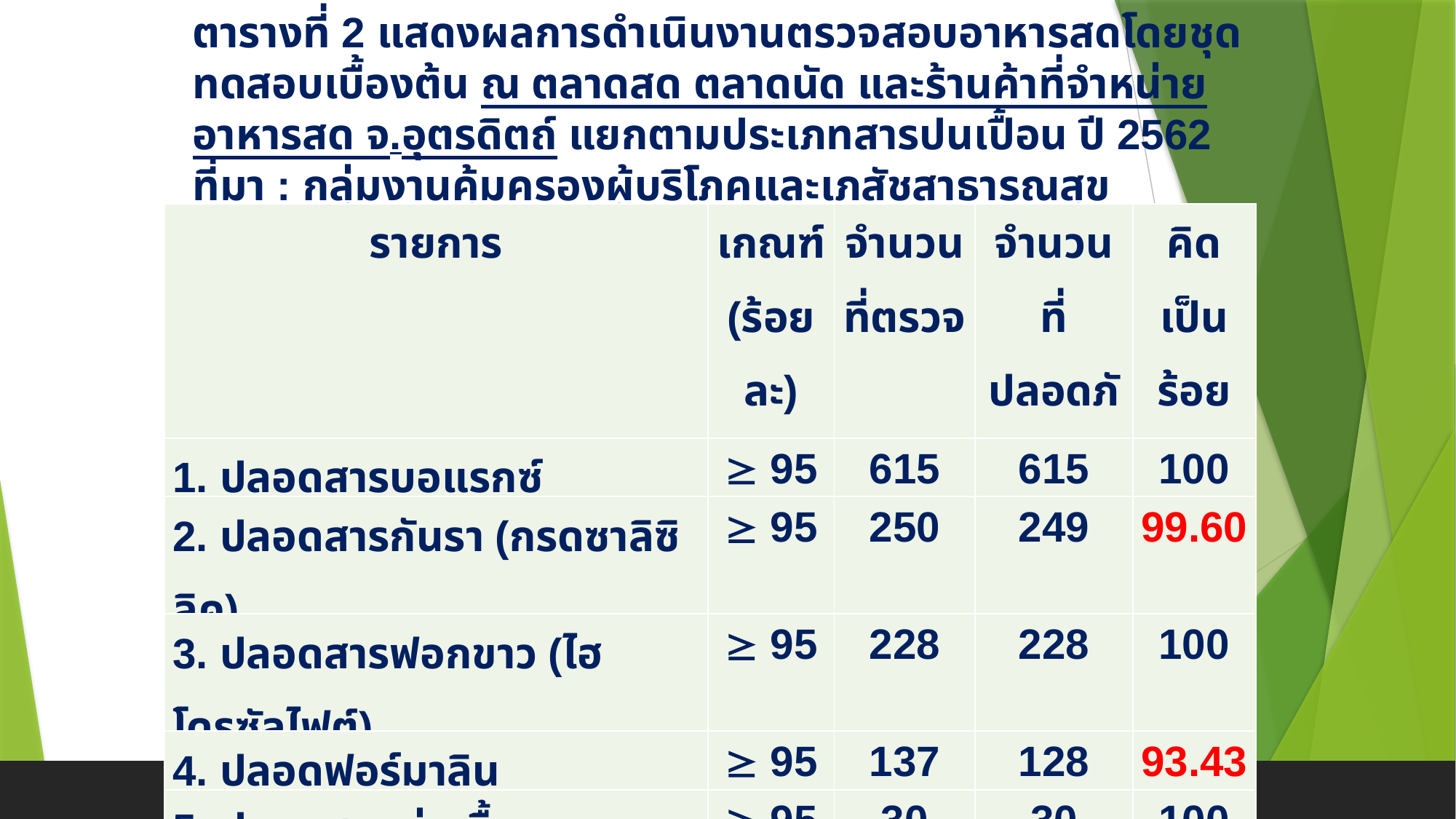

ตารางที่ 2 แสดงผลการดำเนินงานตรวจสอบอาหารสดโดยชุดทดสอบเบื้องต้น ณ ตลาดสด ตลาดนัด และร้านค้าที่จำหน่ายอาหารสด จ.อุตรดิตถ์ แยกตามประเภทสารปนเปื้อน ปี 2562
ที่มา : กลุ่มงานคุ้มครองผู้บริโภคและเภสัชสาธารณสุข สสจ.อุตรดิตถ์ ข้อมูล ณ. วันที่ 24 กรกฎาคม 2562
| รายการ | เกณฑ์ (ร้อยละ) | จำนวน ที่ตรวจ | จำนวน ที่ปลอดภัย | คิดเป็นร้อยละ |
| --- | --- | --- | --- | --- |
| 1. ปลอดสารบอแรกซ์ | ≥ 95 | 615 | 615 | 100 |
| 2. ปลอดสารกันรา (กรดซาลิซิลิค) | ≥ 95 | 250 | 249 | 99.60 |
| 3. ปลอดสารฟอกขาว (ไฮโดรซัลไฟต์) | ≥ 95 | 228 | 228 | 100 |
| 4. ปลอดฟอร์มาลิน | ≥ 95 | 137 | 128 | 93.43 |
| 5. ปลอดสารเร่งเนื้อแดง | ≥ 95 | 30 | 30 | 100 |
| 6. ยาฆ่าแมลงในระดับที่ปลอดภัย | ≥ 95 | 1,239 | 1,232 | 99.44 |
| 7.สารโพลาร์ในน้ำมันทอดซ้ำในระดับที่ปลอดภัย | ≥ 80 | 79 | 71 | 89.87 |
| รวม |  | 2,578 | 2,553 | 99.03 |